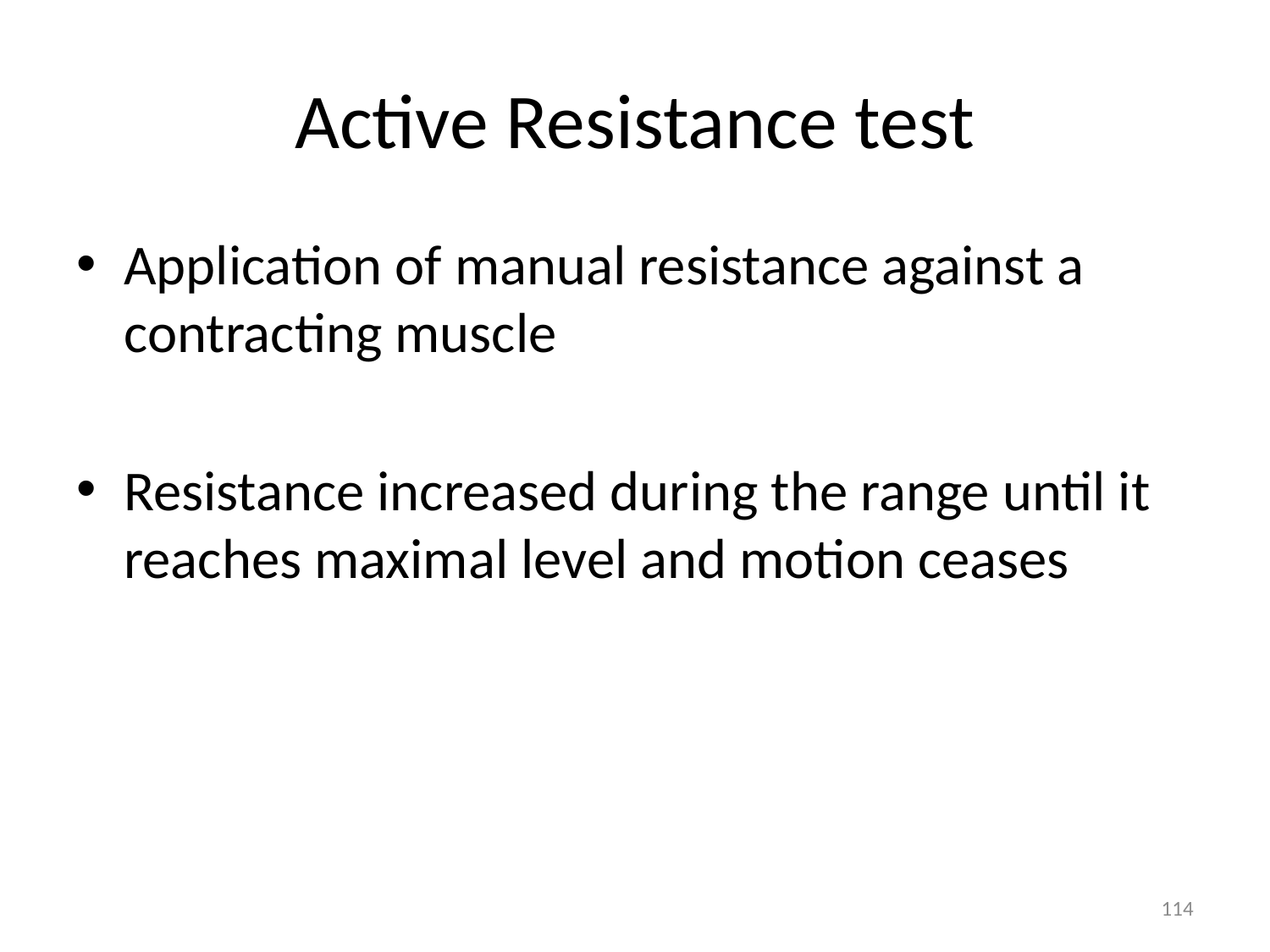

# Active Resistance test
Application of manual resistance against a contracting muscle

Resistance increased during the range until it reaches maximal level and motion ceases
114